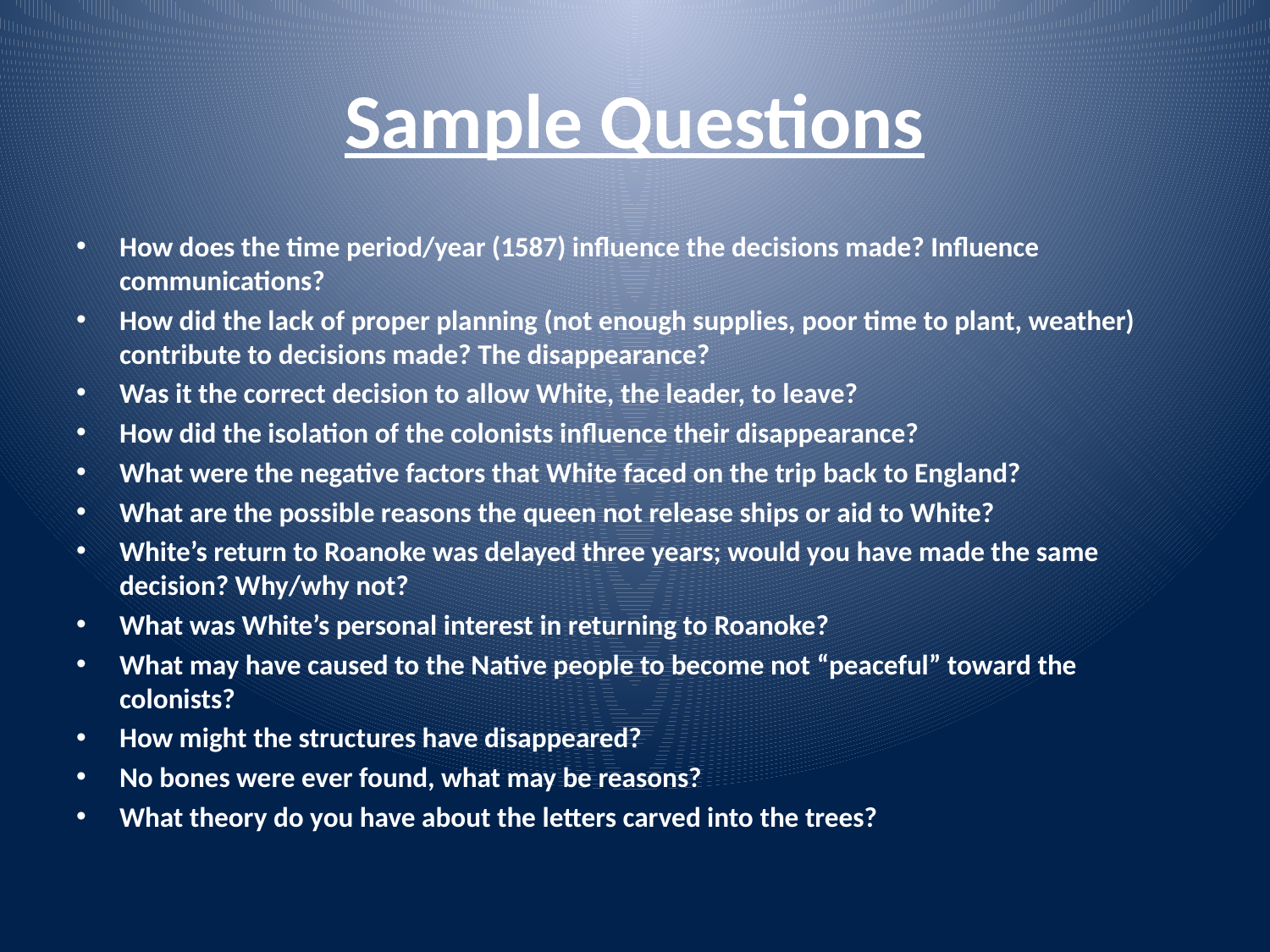

# Sample Questions
How does the time period/year (1587) influence the decisions made? Influence communications?
How did the lack of proper planning (not enough supplies, poor time to plant, weather) contribute to decisions made? The disappearance?
Was it the correct decision to allow White, the leader, to leave?
How did the isolation of the colonists influence their disappearance?
What were the negative factors that White faced on the trip back to England?
What are the possible reasons the queen not release ships or aid to White?
White’s return to Roanoke was delayed three years; would you have made the same decision? Why/why not?
What was White’s personal interest in returning to Roanoke?
What may have caused to the Native people to become not “peaceful” toward the colonists?
How might the structures have disappeared?
No bones were ever found, what may be reasons?
What theory do you have about the letters carved into the trees?